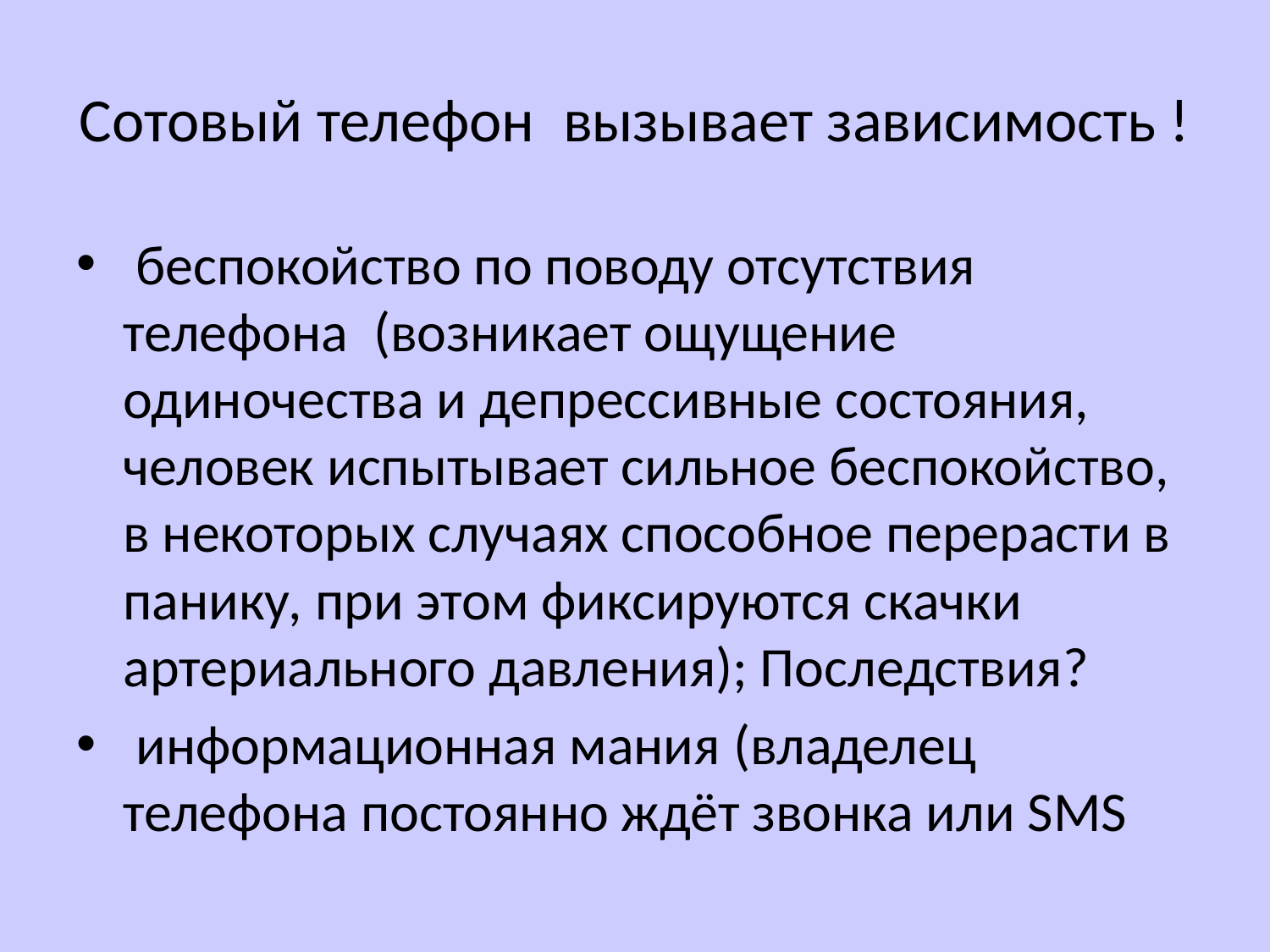

# Сотовый телефон  вызывает зависимость !
 беспокойство по поводу отсутствия телефона  (возникает ощущение одиночества и депрессивные состояния, человек испытывает сильное беспокойство, в некоторых случаях способное перерасти в панику, при этом фиксируются скачки артериального давления); Последствия?
 информационная мания (владелец телефона постоянно ждёт звонка или SMS